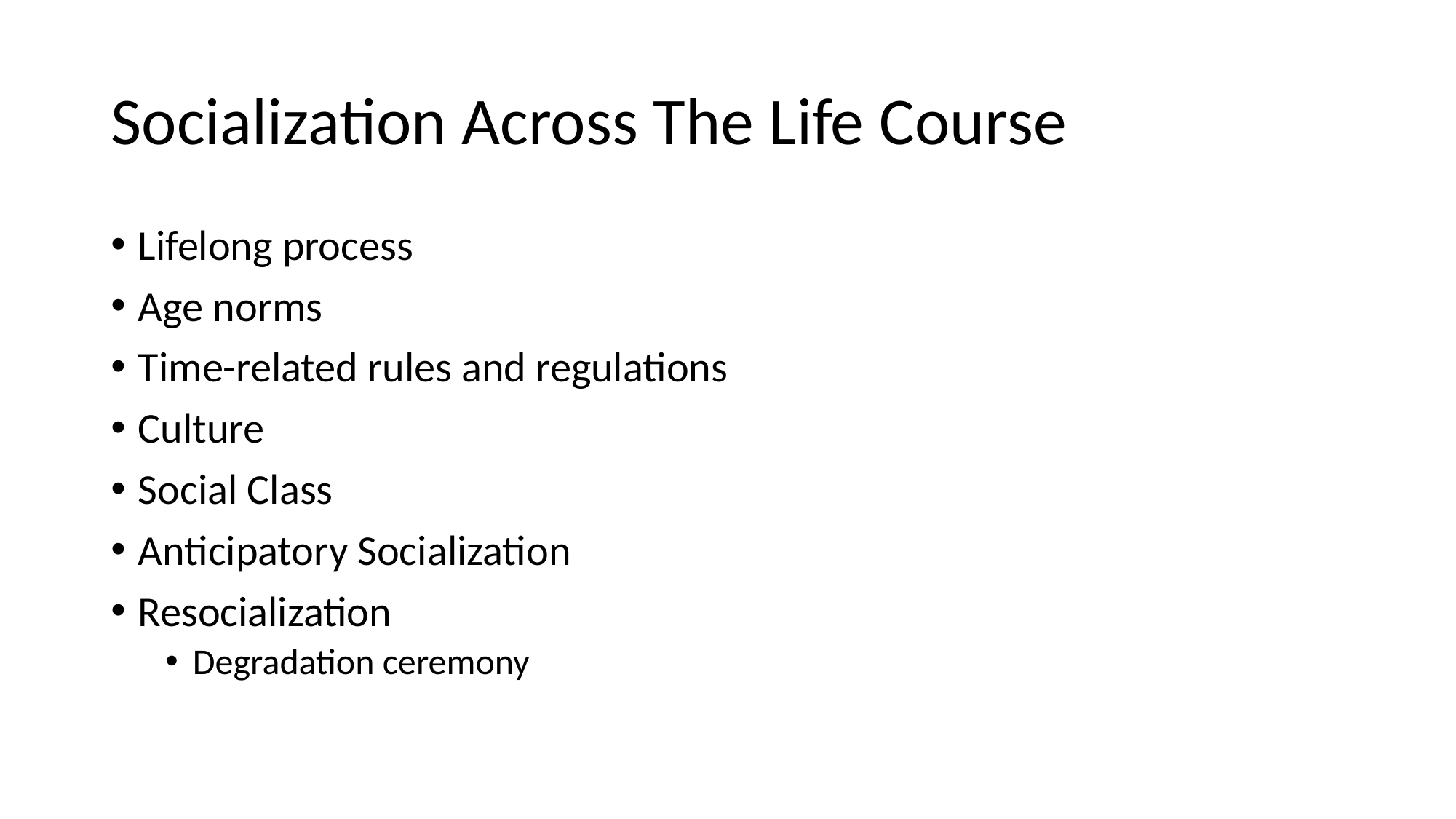

# Socialization Across The Life Course
Lifelong process
Age norms
Time-related rules and regulations
Culture
Social Class
Anticipatory Socialization
Resocialization
Degradation ceremony